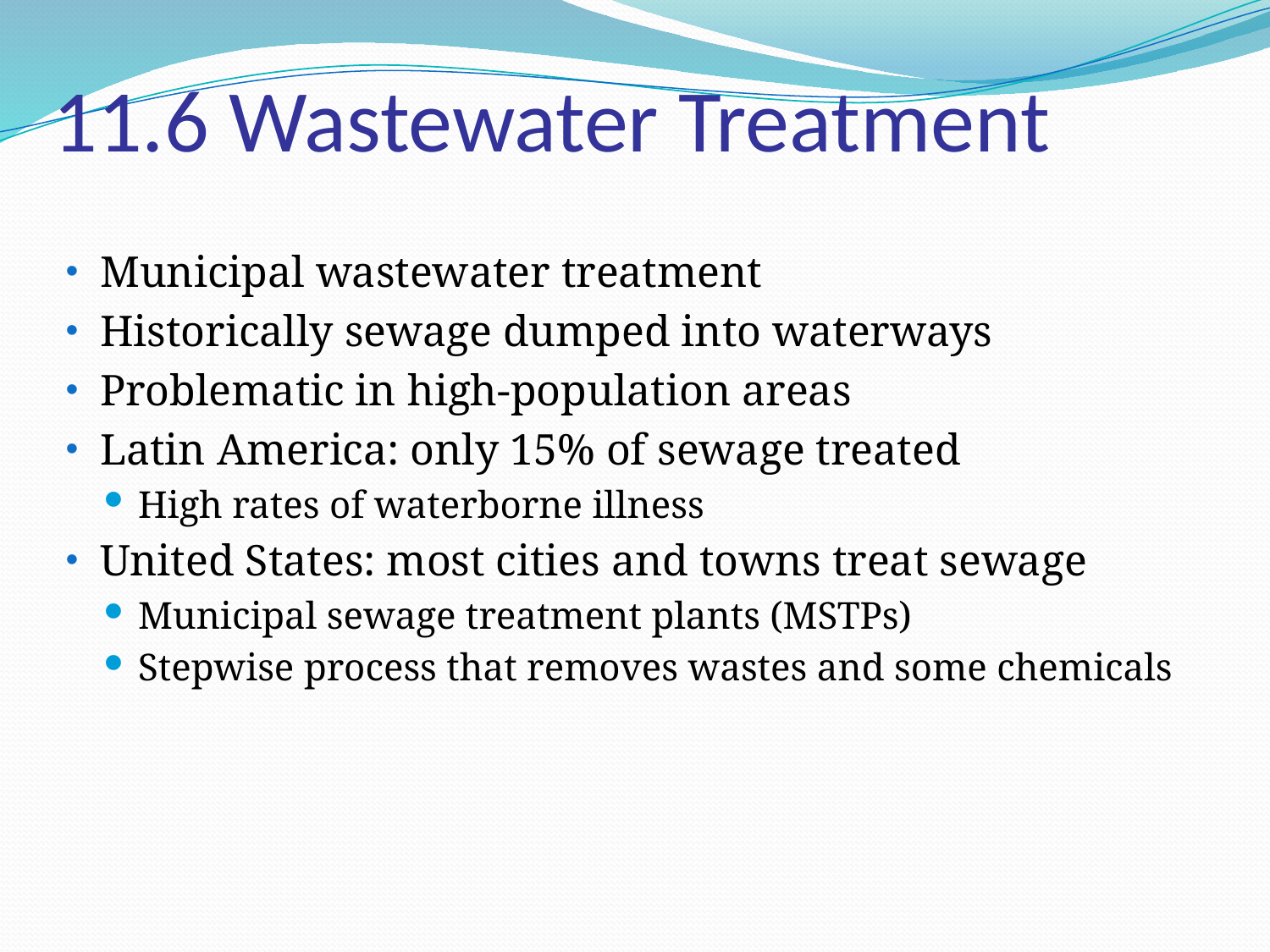

# 11.6 Wastewater Treatment
Municipal wastewater treatment
Historically sewage dumped into waterways
Problematic in high-population areas
Latin America: only 15% of sewage treated
High rates of waterborne illness
United States: most cities and towns treat sewage
Municipal sewage treatment plants (MSTPs)
Stepwise process that removes wastes and some chemicals